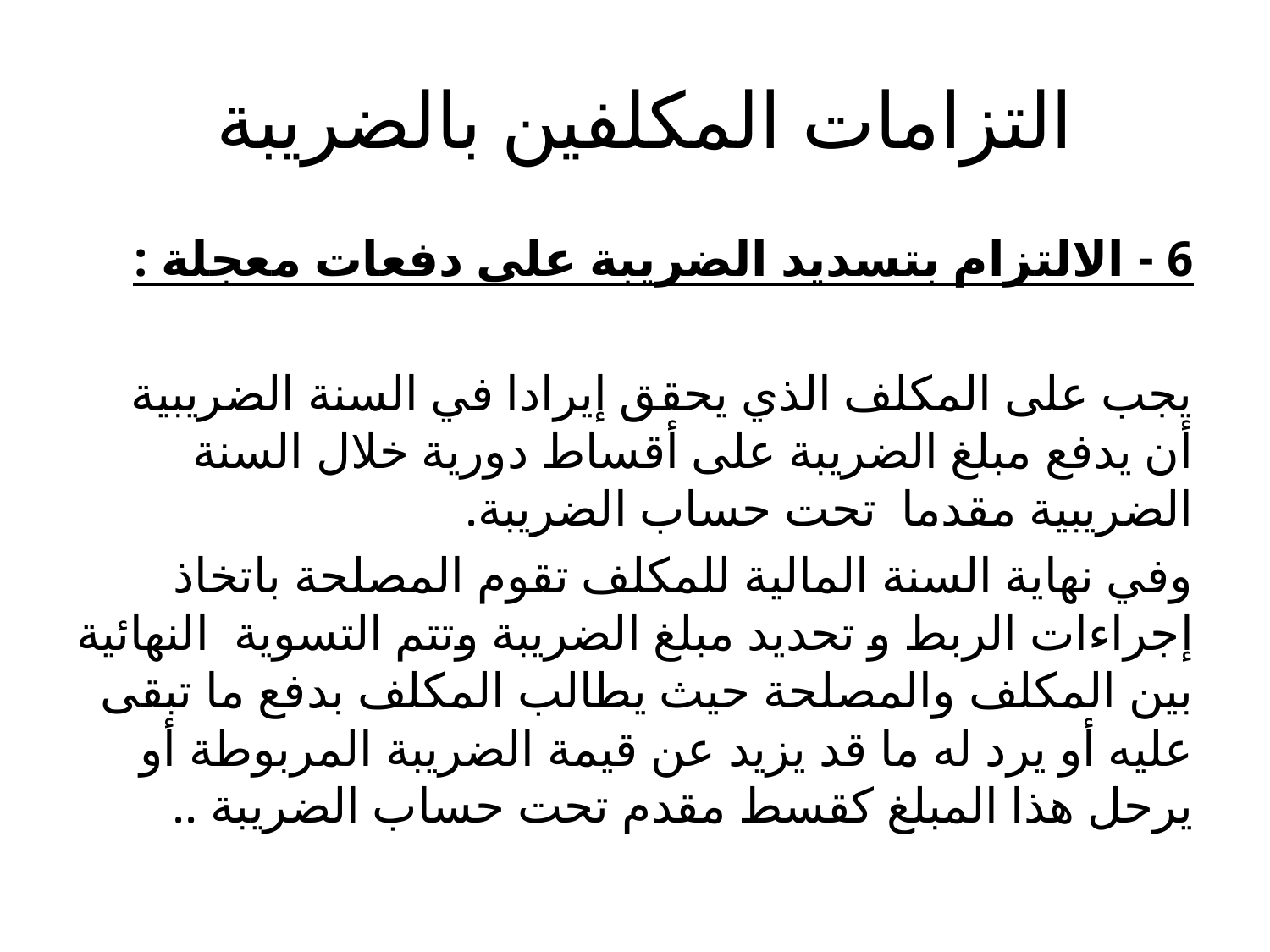

# التزامات المكلفين بالضريبة
6 - الالتزام بتسديد الضريبة على دفعات معجلة :

يجب على المكلف الذي يحقق إيرادا في السنة الضريبية أن يدفع مبلغ الضريبة على أقساط دورية خلال السنة الضريبية مقدما  تحت حساب الضريبة.
وفي نهاية السنة المالية للمكلف تقوم المصلحة باتخاذ إجراءات الربط و تحديد مبلغ الضريبة وتتم التسوية  النهائية بين المكلف والمصلحة حيث يطالب المكلف بدفع ما تبقى عليه أو يرد له ما قد يزيد عن قيمة الضريبة المربوطة أو  يرحل هذا المبلغ كقسط مقدم تحت حساب الضريبة ..